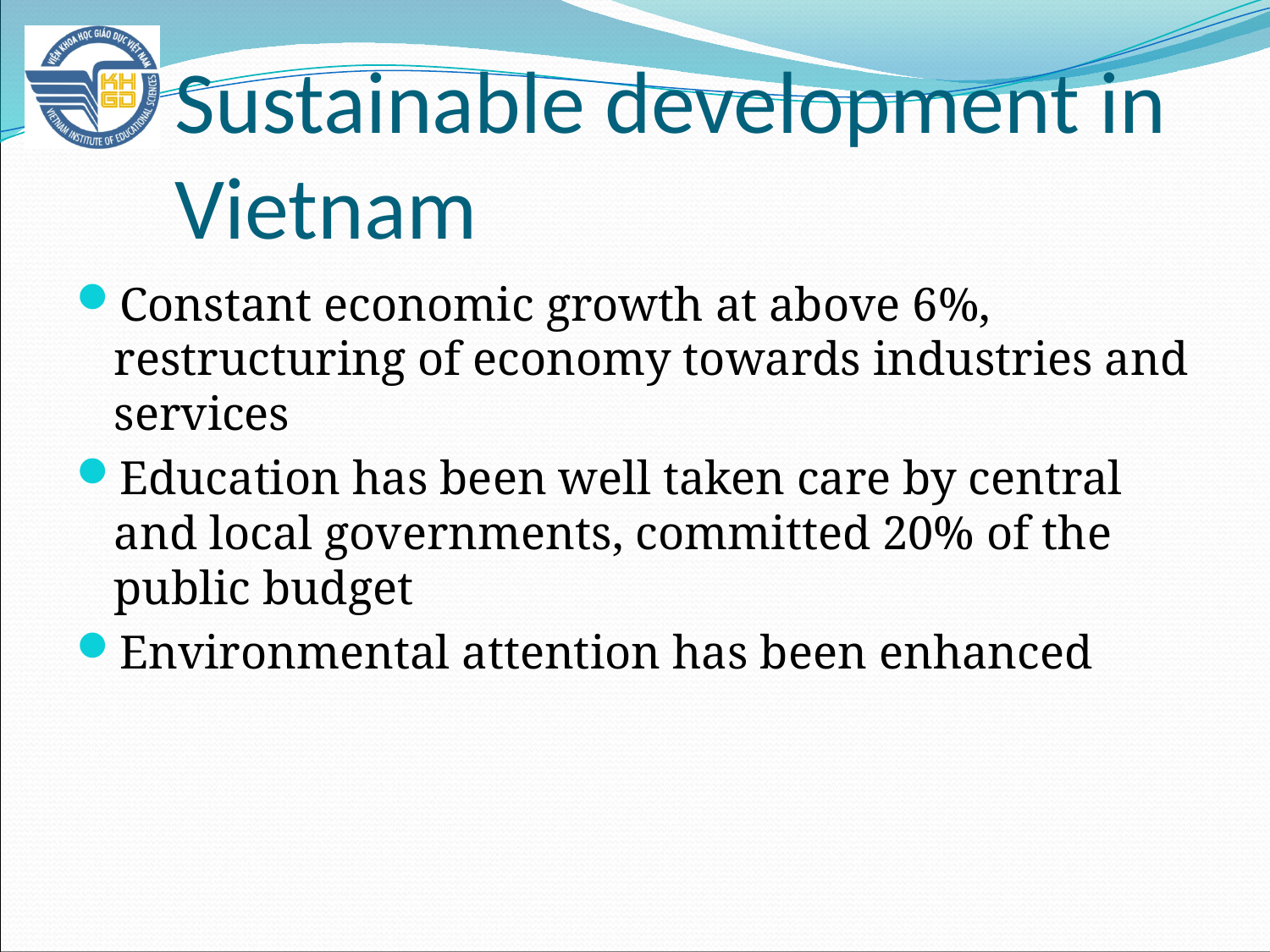

# Sustainable development in Vietnam
Constant economic growth at above 6%, restructuring of economy towards industries and services
Education has been well taken care by central and local governments, committed 20% of the public budget
Environmental attention has been enhanced